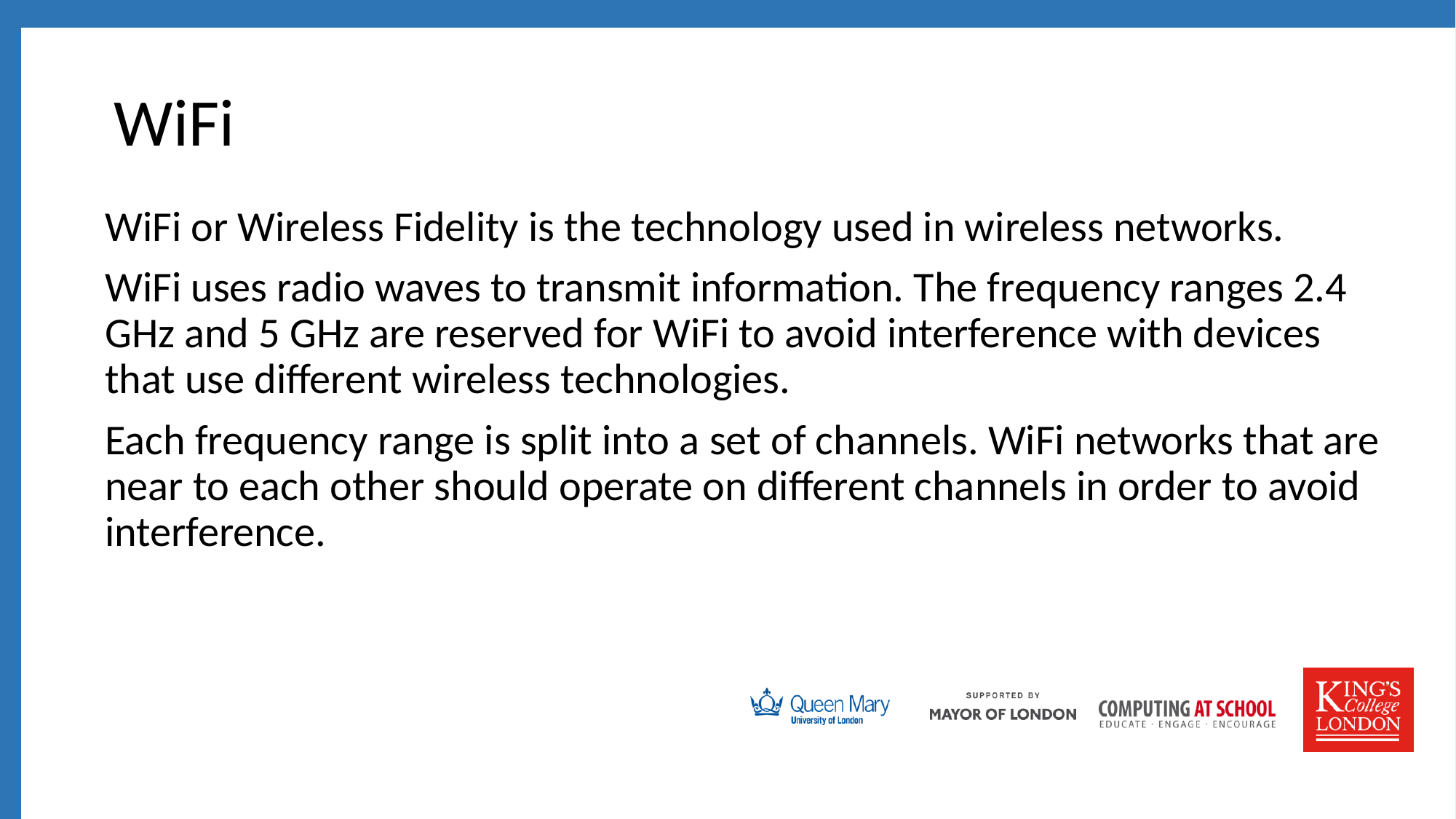

# WiFi
WiFi or Wireless Fidelity is the technology used in wireless networks.
WiFi uses radio waves to transmit information. The frequency ranges 2.4 GHz and 5 GHz are reserved for WiFi to avoid interference with devices that use different wireless technologies.
Each frequency range is split into a set of channels. WiFi networks that are near to each other should operate on different channels in order to avoid interference.